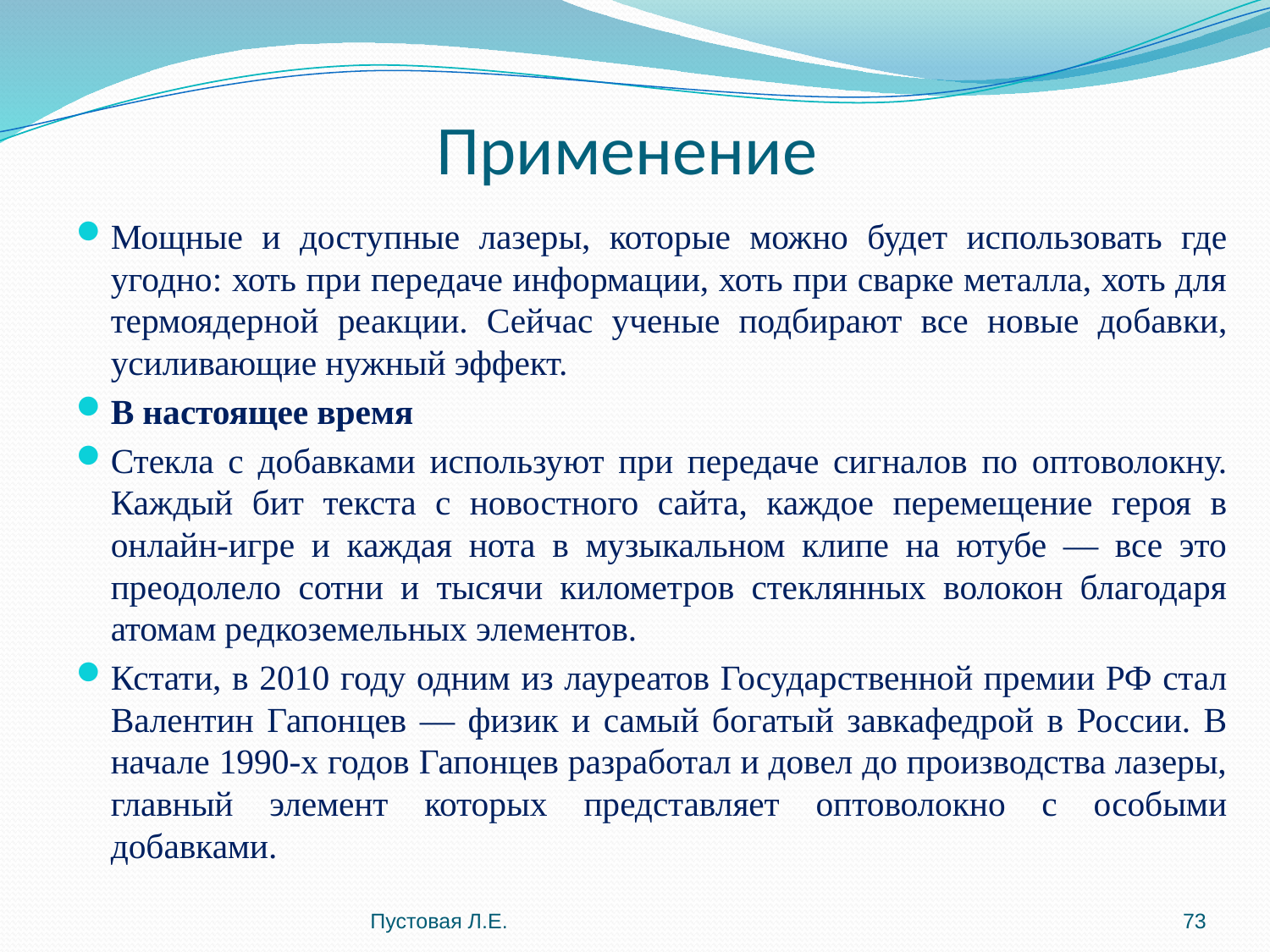

# Применение
Мощные и доступные лазеры, которые можно будет использовать где угодно: хоть при передаче информации, хоть при сварке металла, хоть для термоядерной реакции. Сейчас ученые подбирают все новые добавки, усиливающие нужный эффект.
В настоящее время
Стекла с добавками используют при передаче сигналов по оптоволокну. Каждый бит текста с новостного сайта, каждое перемещение героя в онлайн-игре и каждая нота в музыкальном клипе на ютубе — все это преодолело сотни и тысячи километров стеклянных волокон благодаря атомам редкоземельных элементов.
Кстати, в 2010 году одним из лауреатов Государственной премии РФ стал Валентин Гапонцев — физик и самый богатый завкафедрой в России. В начале 1990-х годов Гапонцев разработал и довел до производства лазеры, главный элемент которых представляет оптоволокно с особыми добавками.

Пустовая Л.Е.
73